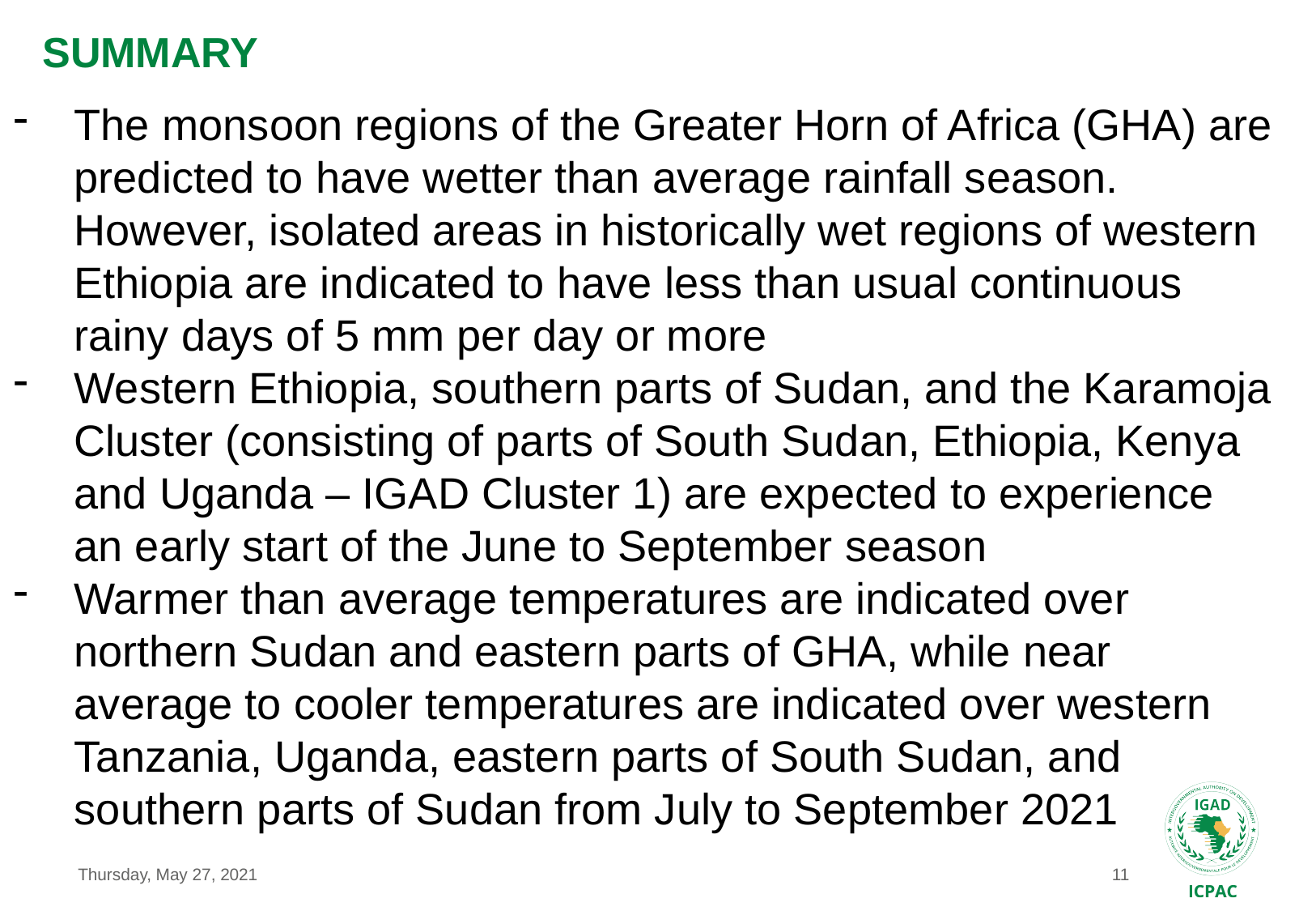

# summary
The monsoon regions of the Greater Horn of Africa (GHA) are predicted to have wetter than average rainfall season. However, isolated areas in historically wet regions of western Ethiopia are indicated to have less than usual continuous rainy days of 5 mm per day or more
Western Ethiopia, southern parts of Sudan, and the Karamoja Cluster (consisting of parts of South Sudan, Ethiopia, Kenya and Uganda – IGAD Cluster 1) are expected to experience  an early start of the June to September season
Warmer than average temperatures are indicated over northern Sudan and eastern parts of GHA, while near average to cooler temperatures are indicated over western Tanzania, Uganda, eastern parts of South Sudan, and southern parts of Sudan from July to September 2021
Thursday, May 27, 2021
11